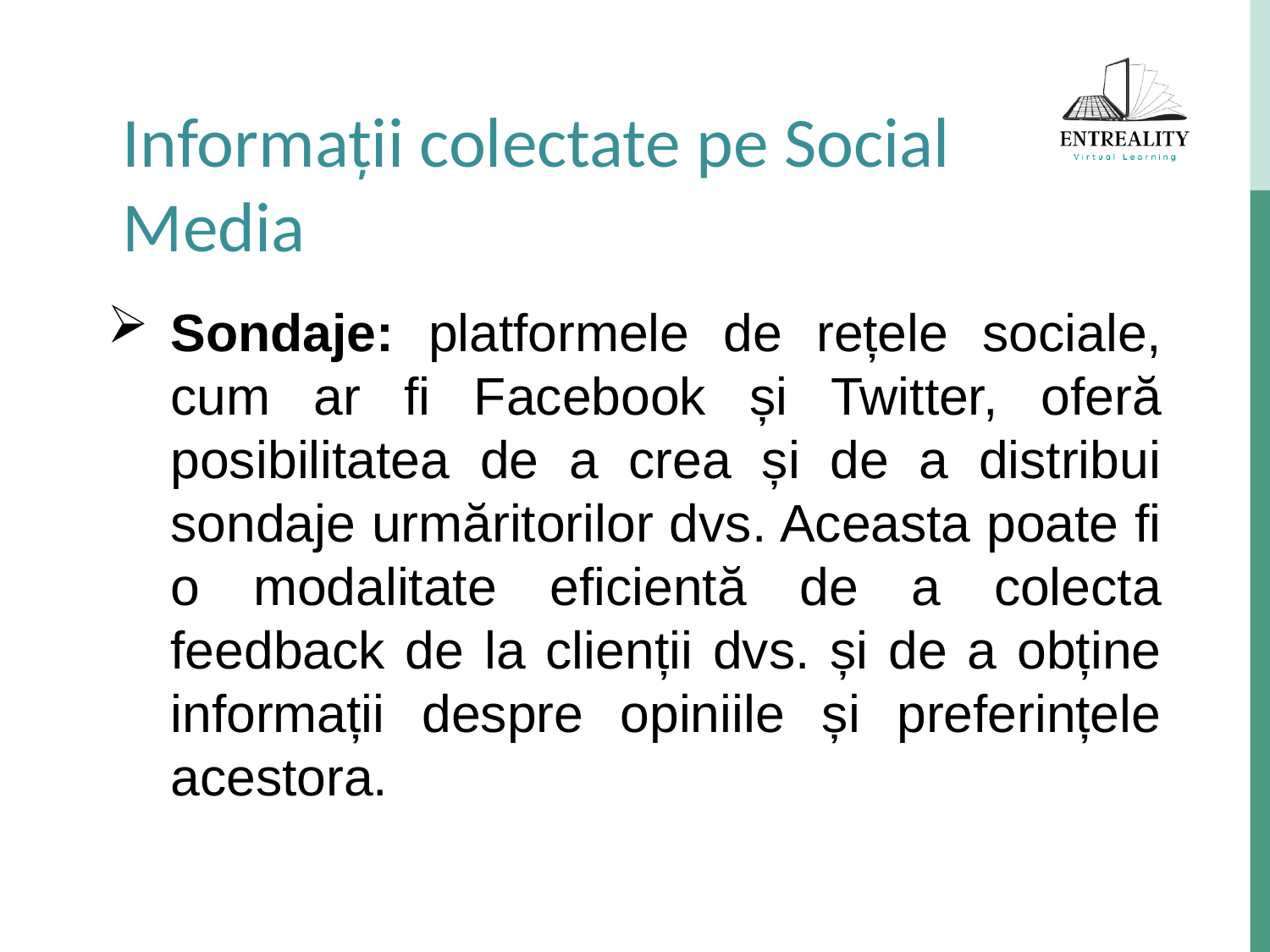

Informații colectate pe Social Media
Sondaje: platformele de rețele sociale, cum ar fi Facebook și Twitter, oferă posibilitatea de a crea și de a distribui sondaje urmăritorilor dvs. Aceasta poate fi o modalitate eficientă de a colecta feedback de la clienții dvs. și de a obține informații despre opiniile și preferințele acestora.